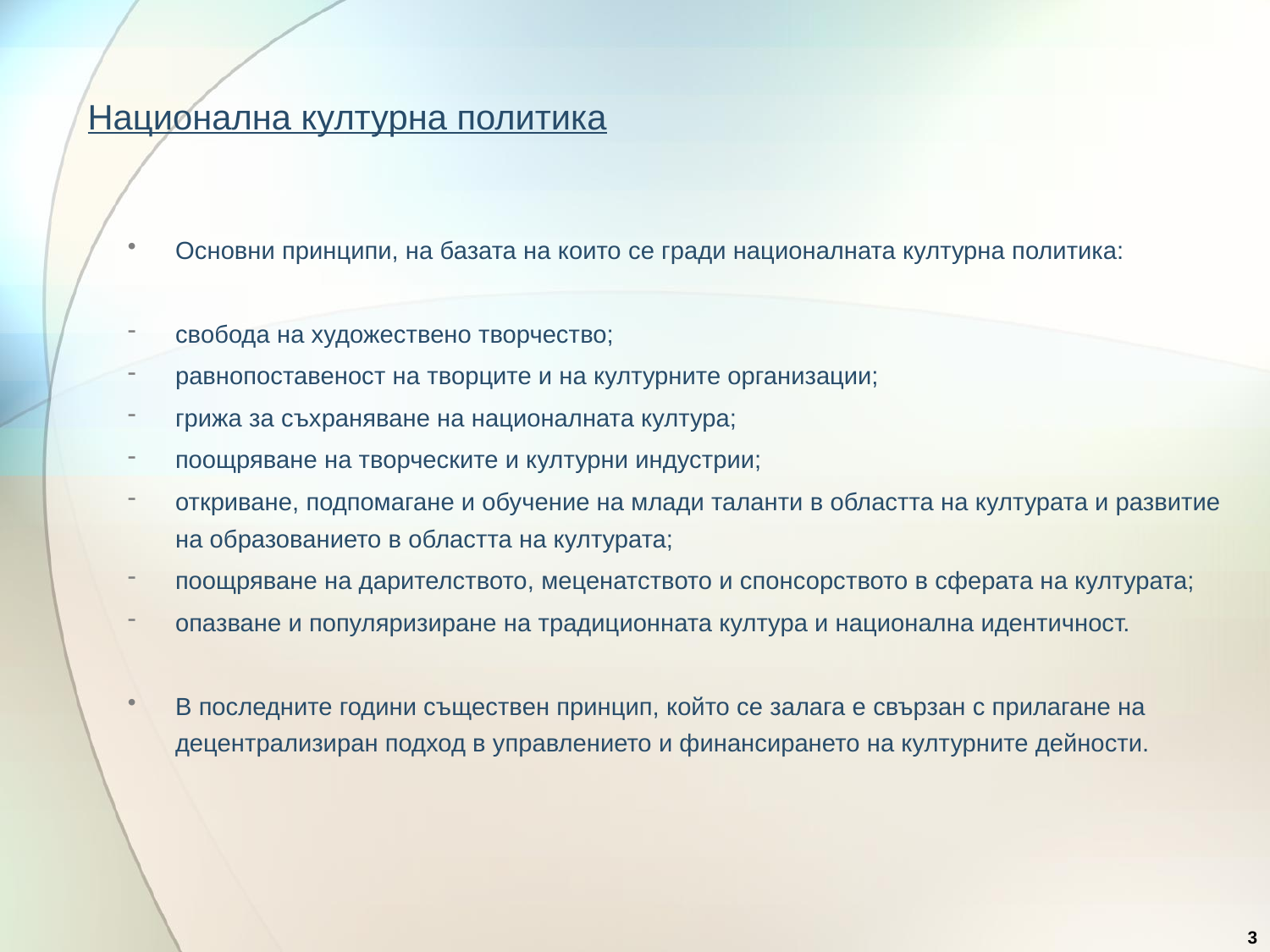

# Национална културна политика

Основни принципи, на базата на които се гради националната културна политика:

свобода на художествено творчество;
равнопоставеност на творците и на културните организации;
грижа за съхраняване на националната култура;
поощряване на творческите и културни индустрии;
откриване, подпомагане и обучение на млади таланти в областта на културата и развитие на образованието в областта на културата;
поощряване на дарителството, меценатството и спонсорството в сферата на културата;
опазване и популяризиране на традиционната култура и национална идентичност.

В последните години съществен принцип, който се залага е свързан с прилагане на децентрализиран подход в управлението и финансирането на културните дейности.

3